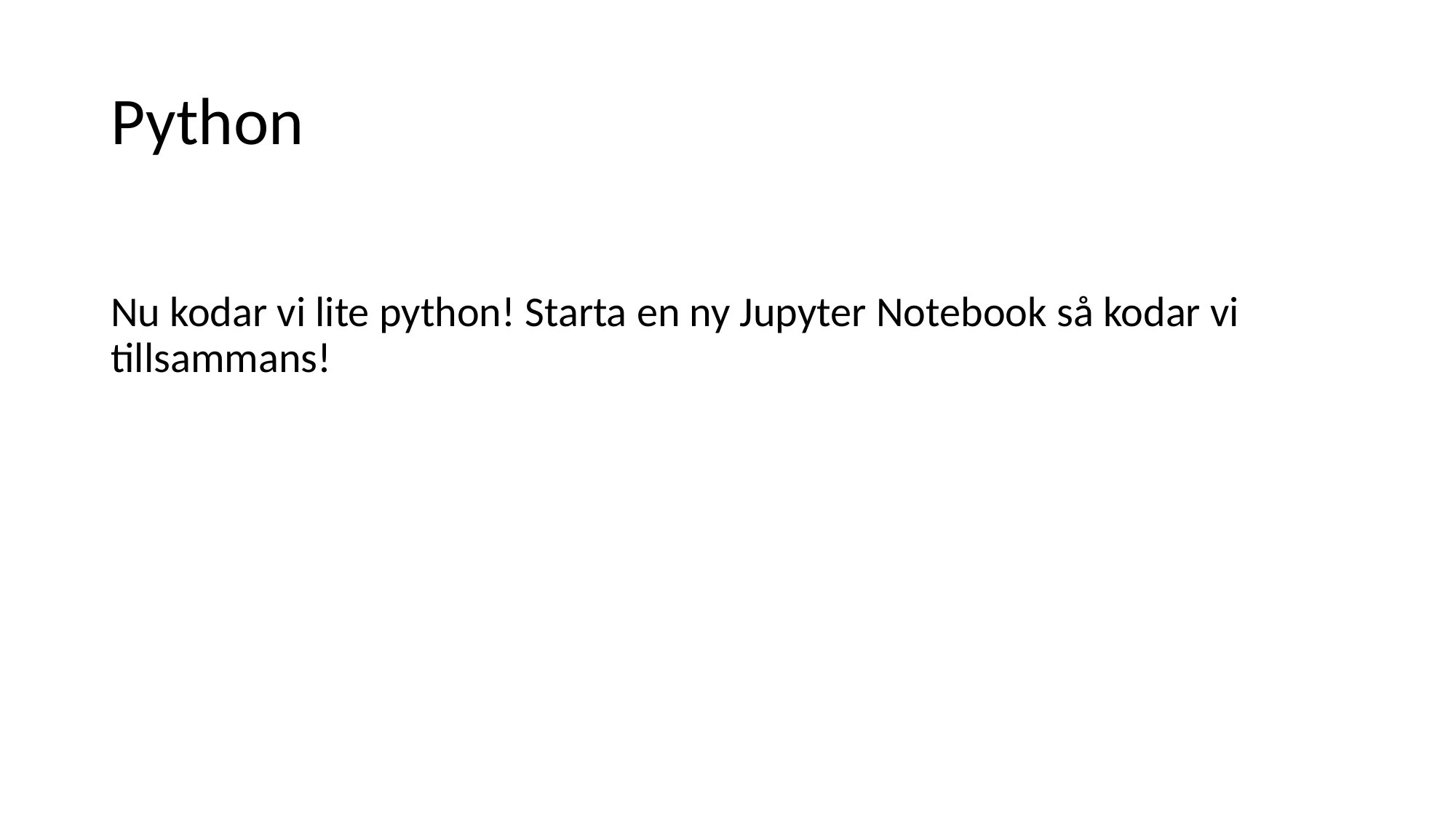

# Python

Nu kodar vi lite python! Starta en ny Jupyter Notebook så kodar vi tillsammans!